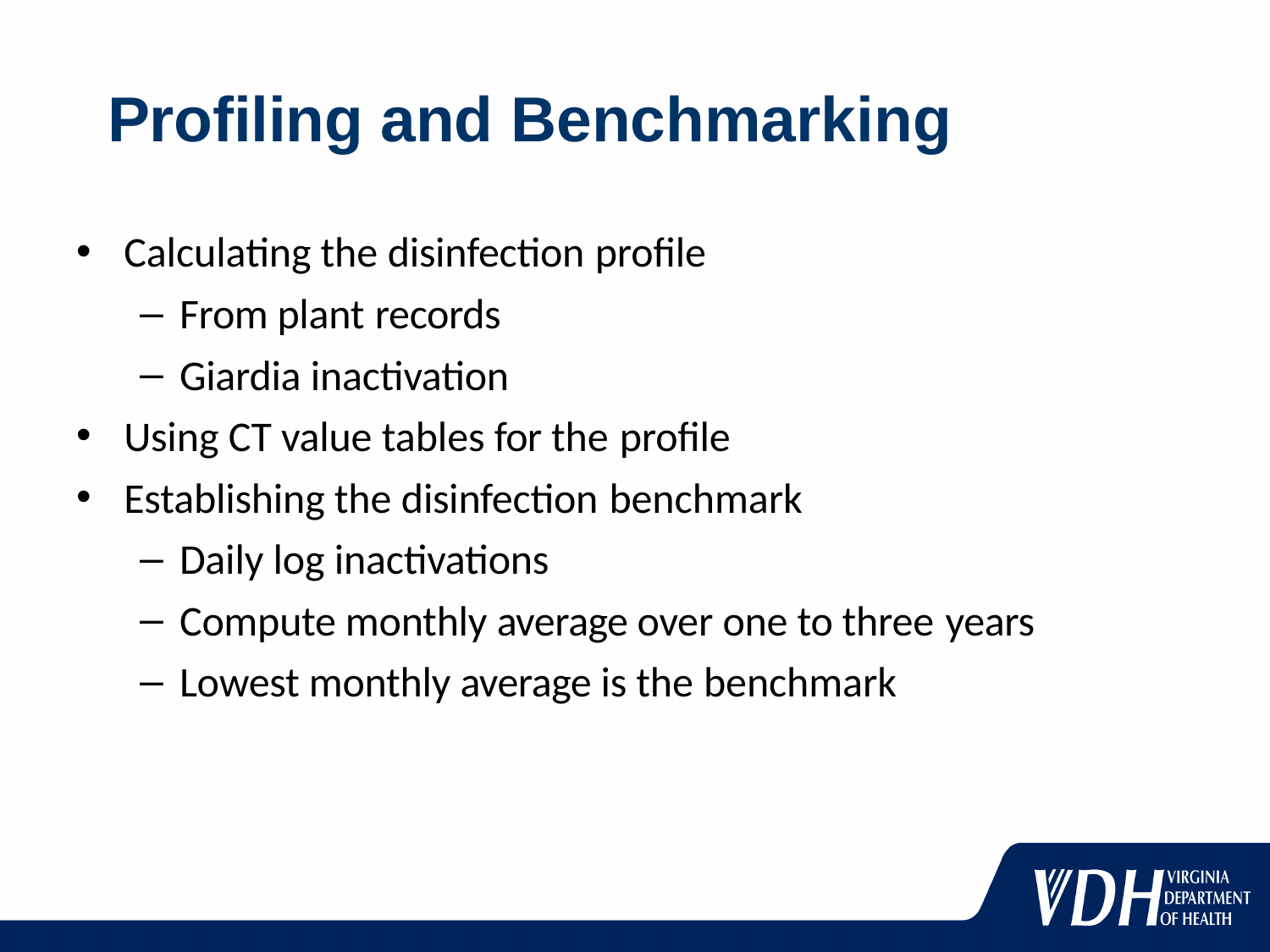

# Profiling and Benchmarking
Calculating the disinfection profile
From plant records
Giardia inactivation
Using CT value tables for the profile
Establishing the disinfection benchmark
Daily log inactivations
Compute monthly average over one to three years
Lowest monthly average is the benchmark